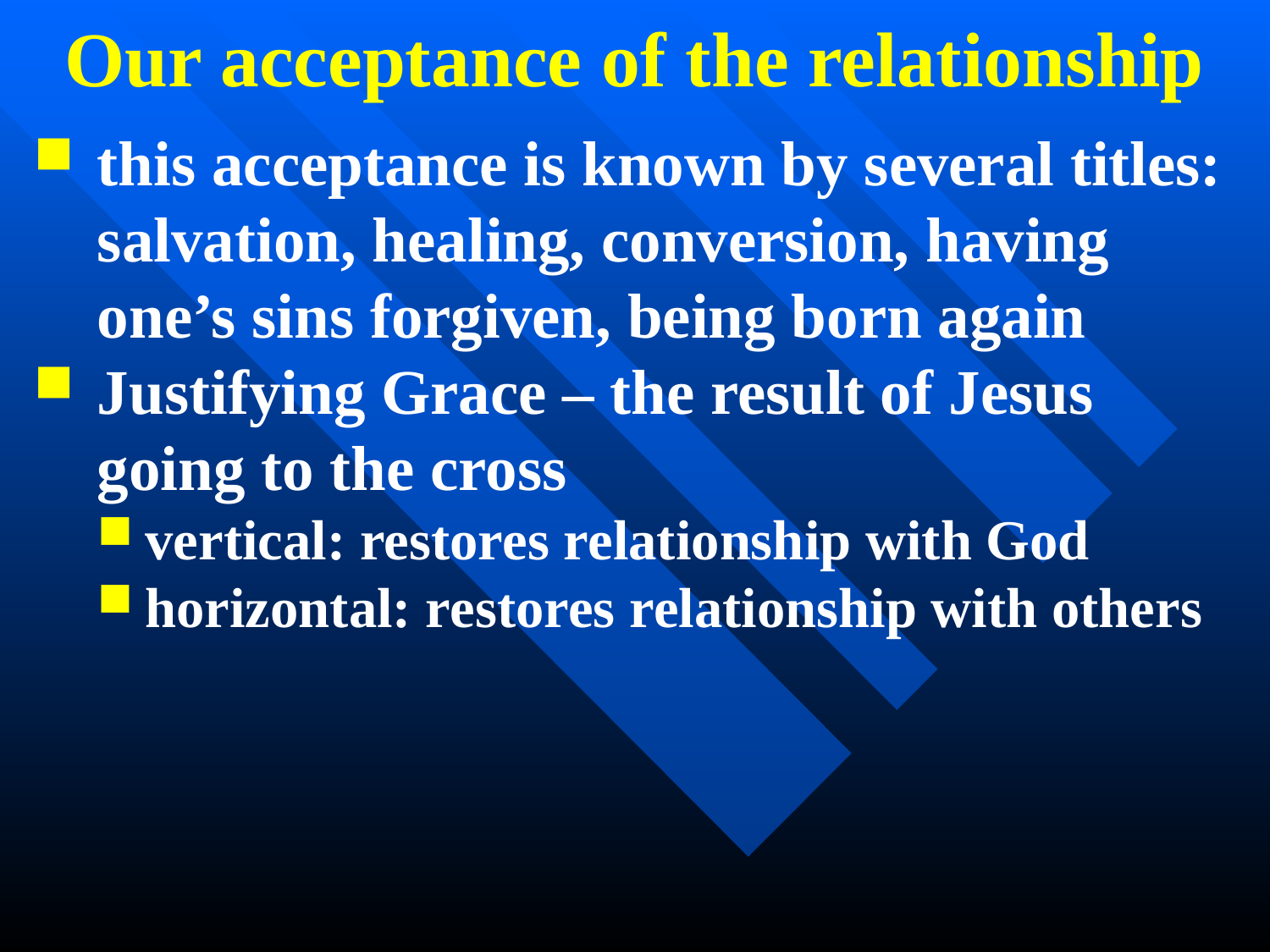

Our acceptance of the relationship
this acceptance is known by several titles: salvation, healing, conversion, having one’s sins forgiven, being born again
Justifying Grace – the result of Jesus going to the cross
vertical: restores relationship with God
horizontal: restores relationship with others